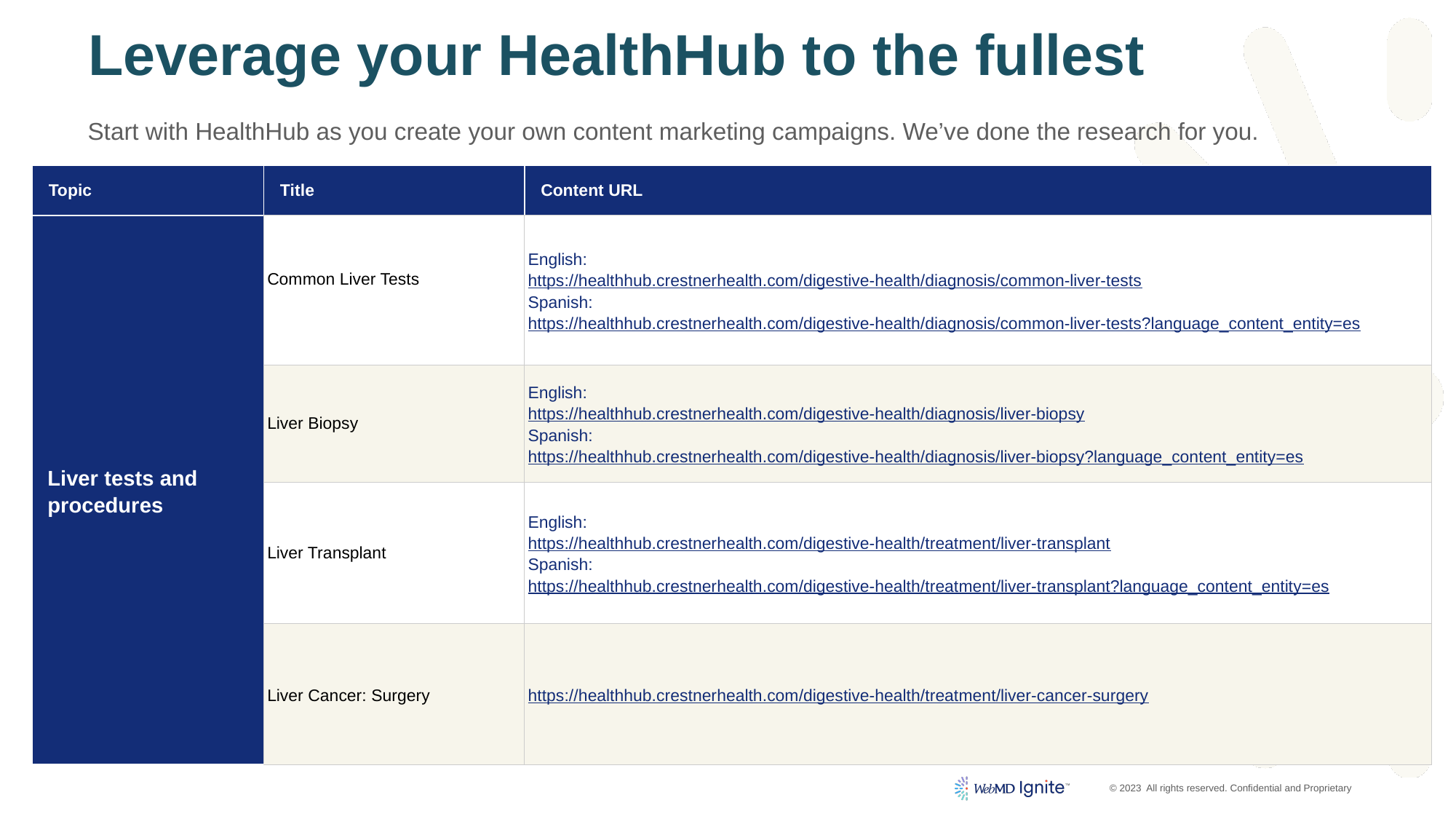

# Leverage your HealthHub to the fullest
Start with HealthHub as you create your own content marketing campaigns. We’ve done the research for you.
| Topic | Title | Content URL |
| --- | --- | --- |
| Liver tests and procedures | Common Liver Tests | English: https://healthhub.crestnerhealth.com/digestive-health/diagnosis/common-liver-tests Spanish: https://healthhub.crestnerhealth.com/digestive-health/diagnosis/common-liver-tests?language\_content\_entity=es |
|  | Liver Biopsy | English: https://healthhub.crestnerhealth.com/digestive-health/diagnosis/liver-biopsy Spanish: https://healthhub.crestnerhealth.com/digestive-health/diagnosis/liver-biopsy?language\_content\_entity=es |
|  | Liver Transplant | English: https://healthhub.crestnerhealth.com/digestive-health/treatment/liver-transplant Spanish: https://healthhub.crestnerhealth.com/digestive-health/treatment/liver-transplant?language\_content\_entity=es |
|  | Liver Cancer: Surgery | https://healthhub.crestnerhealth.com/digestive-health/treatment/liver-cancer-surgery |